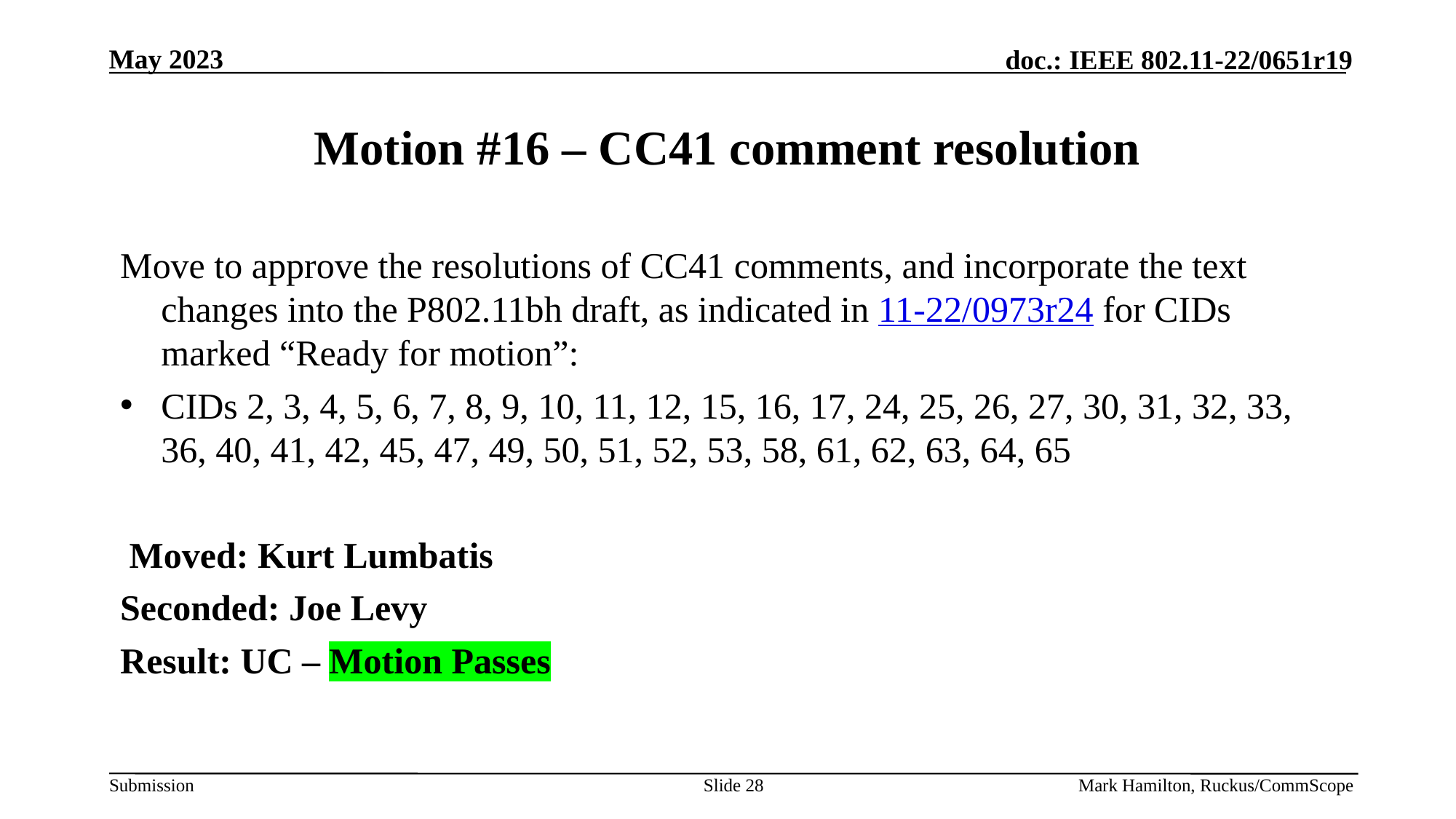

# Motion #16 – CC41 comment resolution
Move to approve the resolutions of CC41 comments, and incorporate the text changes into the P802.11bh draft, as indicated in 11-22/0973r24 for CIDs marked “Ready for motion”:
CIDs 2, 3, 4, 5, 6, 7, 8, 9, 10, 11, 12, 15, 16, 17, 24, 25, 26, 27, 30, 31, 32, 33, 36, 40, 41, 42, 45, 47, 49, 50, 51, 52, 53, 58, 61, 62, 63, 64, 65

 Moved: Kurt Lumbatis
Seconded: Joe Levy
Result: UC – Motion Passes
Slide 28